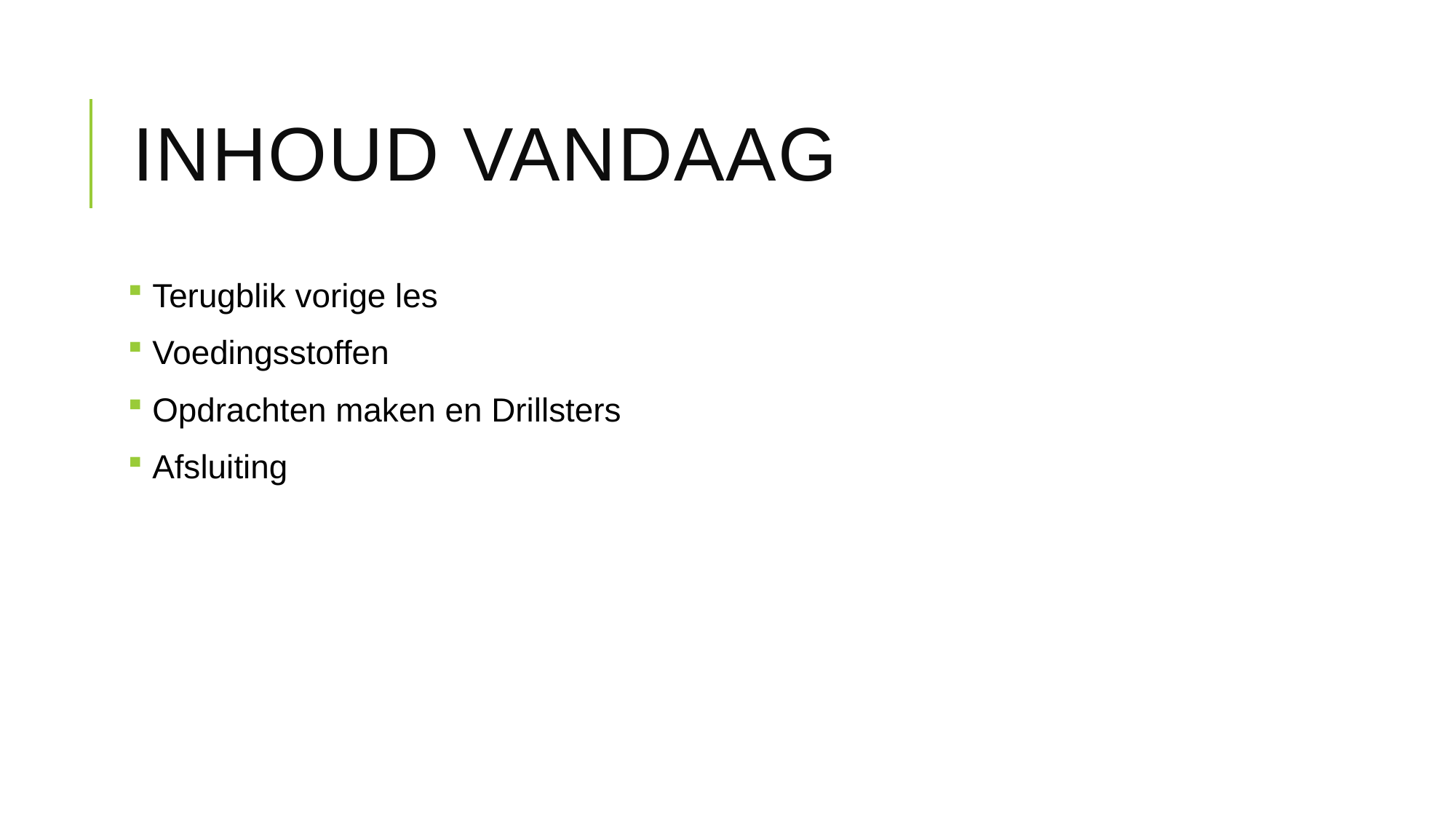

# Inhoud vandaag
 Terugblik vorige les
 Voedingsstoffen
 Opdrachten maken en Drillsters
 Afsluiting